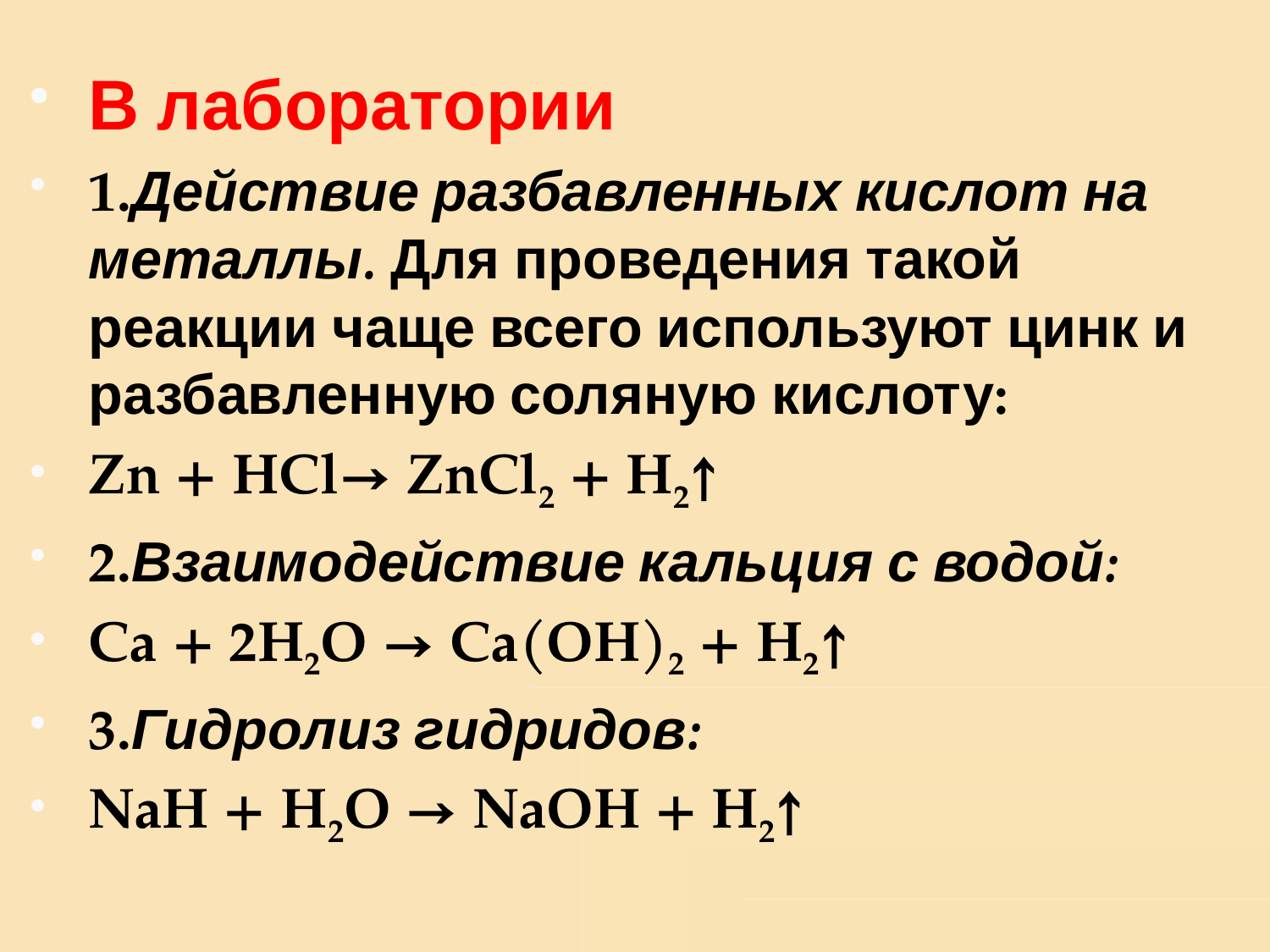

В лаборатории
1.Действие разбавленных кислот на металлы. Для проведения такой реакции чаще всего используют цинк и разбавленную соляную кислоту:
Zn + HCl→ ZnCl2 + H2↑
2.Взаимодействие кальция с водой:
Ca + 2H2O → Ca(OH)2 + H2↑
3.Гидролиз гидридов:
NaH + H2O → NaOH + H2↑